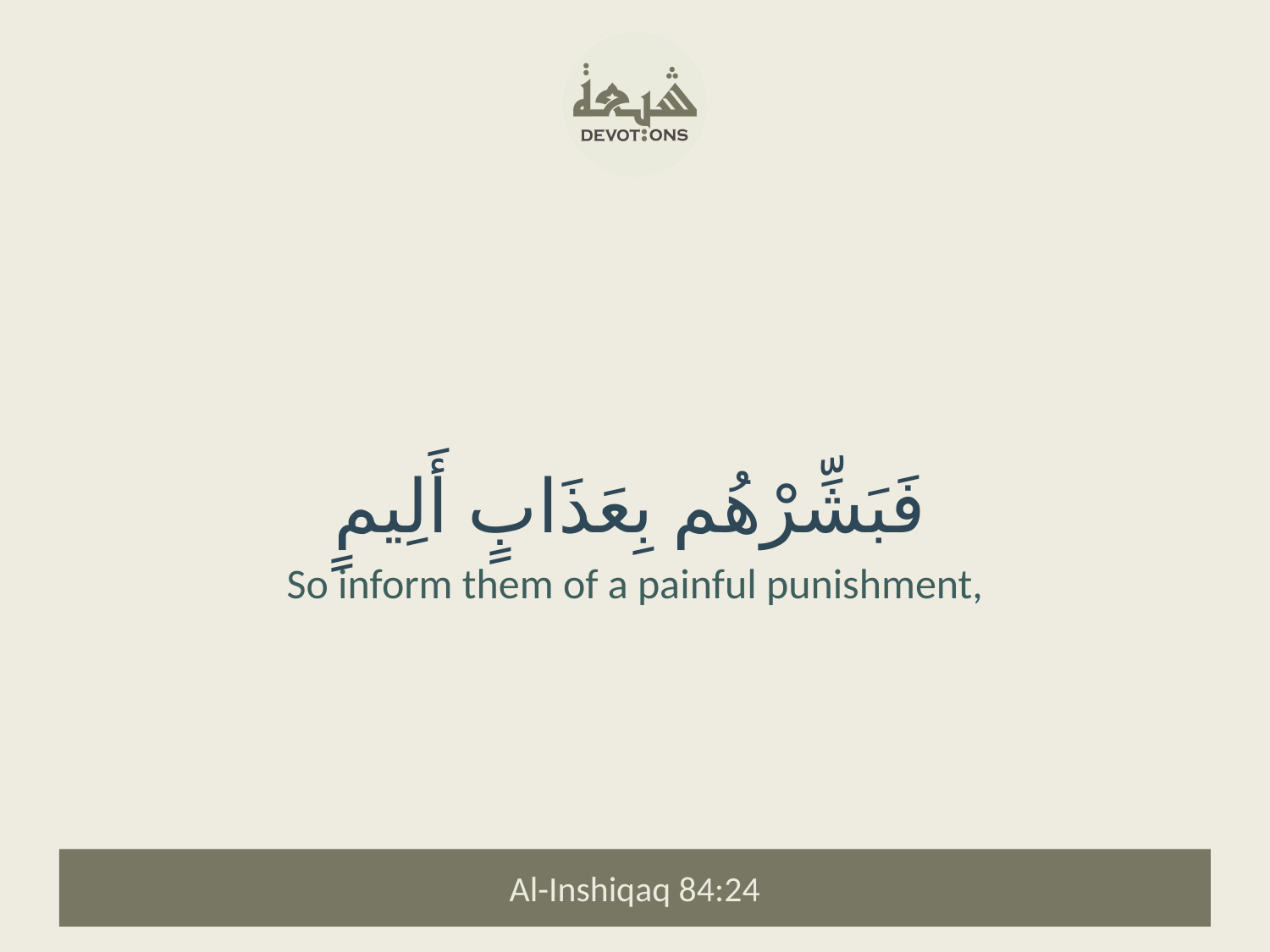

فَبَشِّرْهُم بِعَذَابٍ أَلِيمٍ
So inform them of a painful punishment,
Al-Inshiqaq 84:24